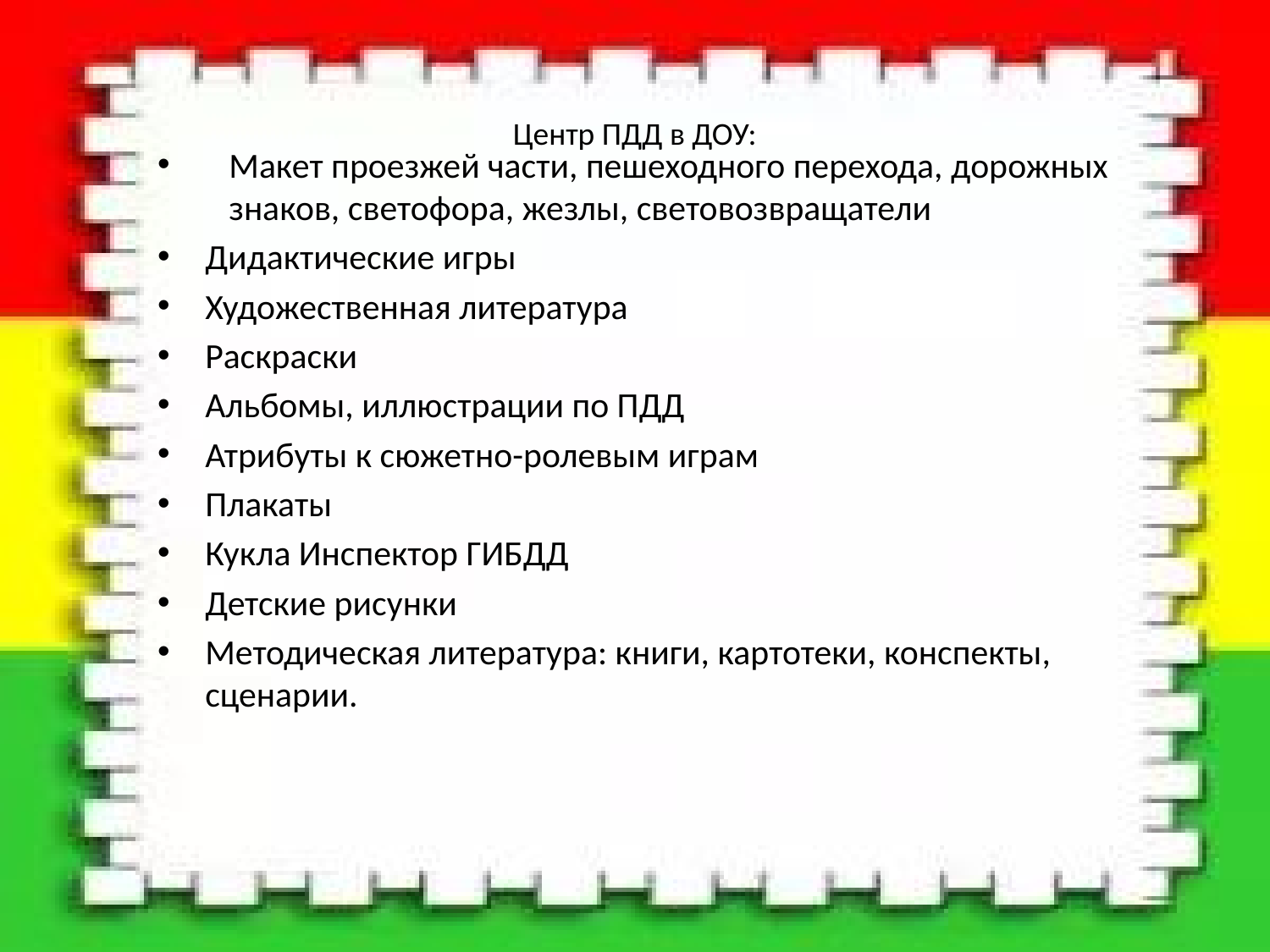

# Центр ПДД в ДОУ:
Макет проезжей части, пешеходного перехода, дорожных знаков, светофора, жезлы, световозвращатели
Дидактические игры
Художественная литература
Раскраски
Альбомы, иллюстрации по ПДД
Атрибуты к сюжетно-ролевым играм
Плакаты
Кукла Инспектор ГИБДД
Детские рисунки
Методическая литература: книги, картотеки, конспекты, сценарии.